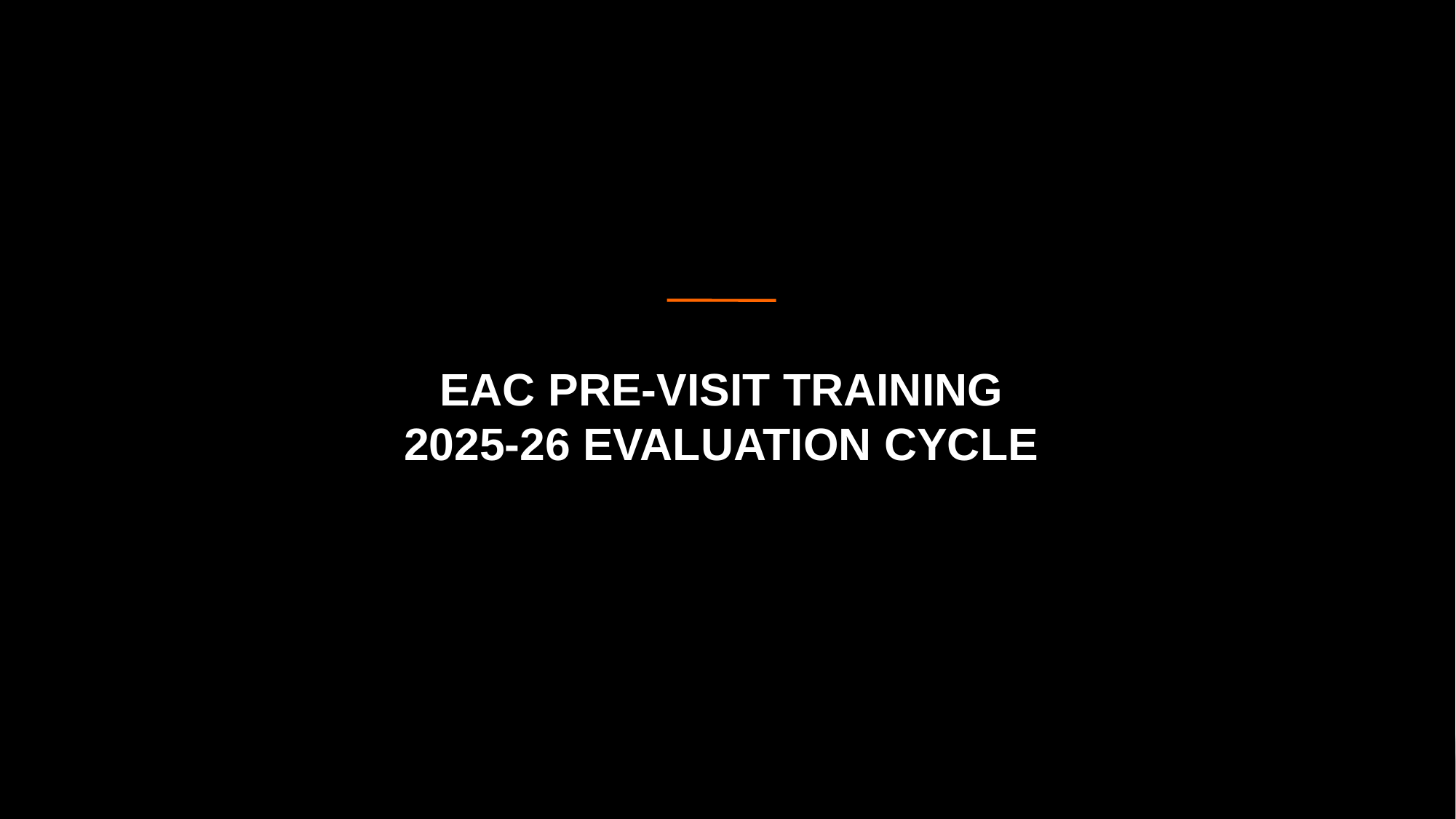

# EAC PRE-VISIT TRAINING 2025-26 EVALUATION CYCLE